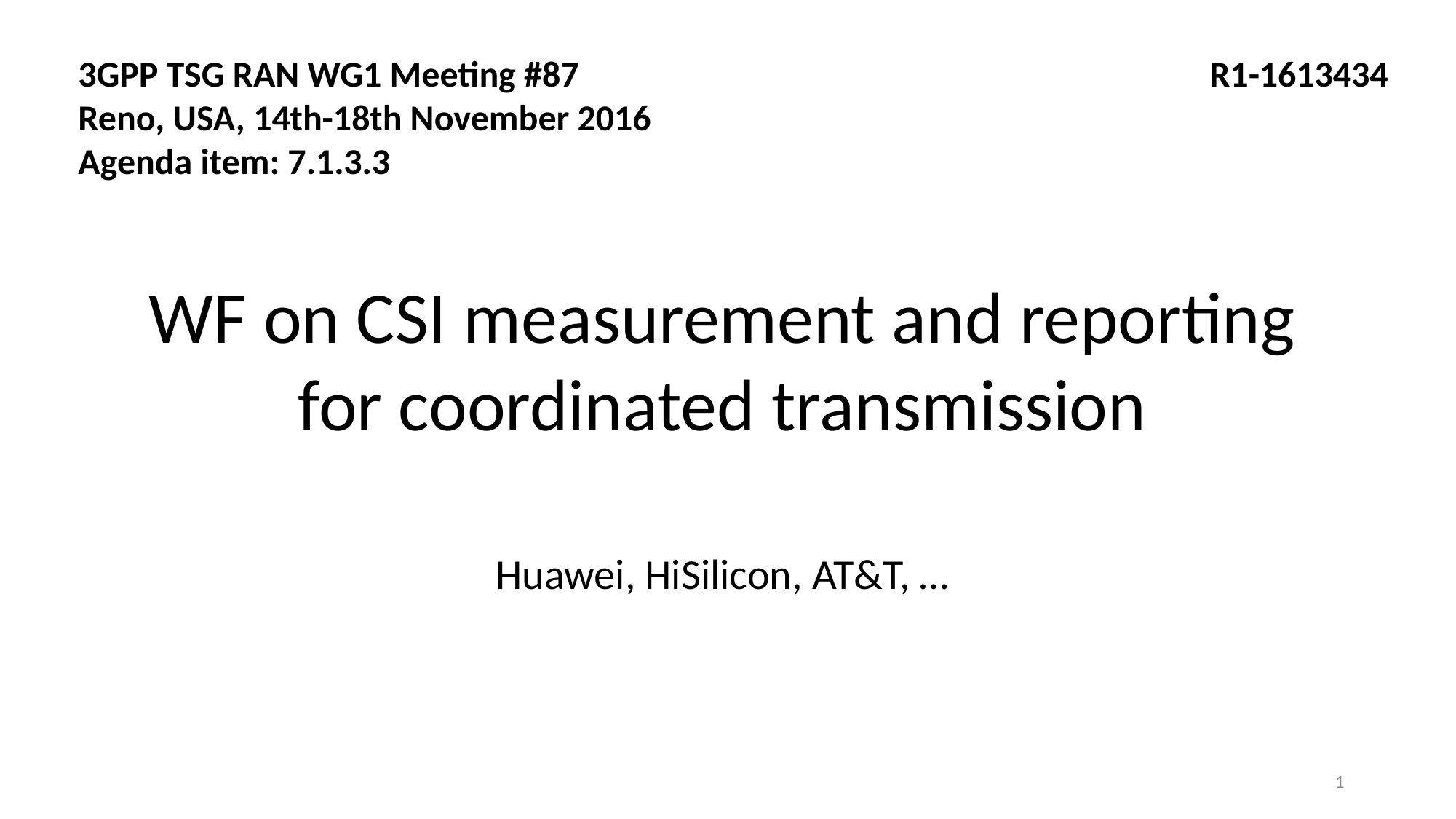

3GPP TSG RAN WG1 Meeting #87                                                                             R1-1613434
Reno, USA, 14th-18th November 2016
Agenda item: 7.1.3.3
WF on CSI measurement and reporting for coordinated transmission

Huawei, HiSilicon, AT&T, …
1